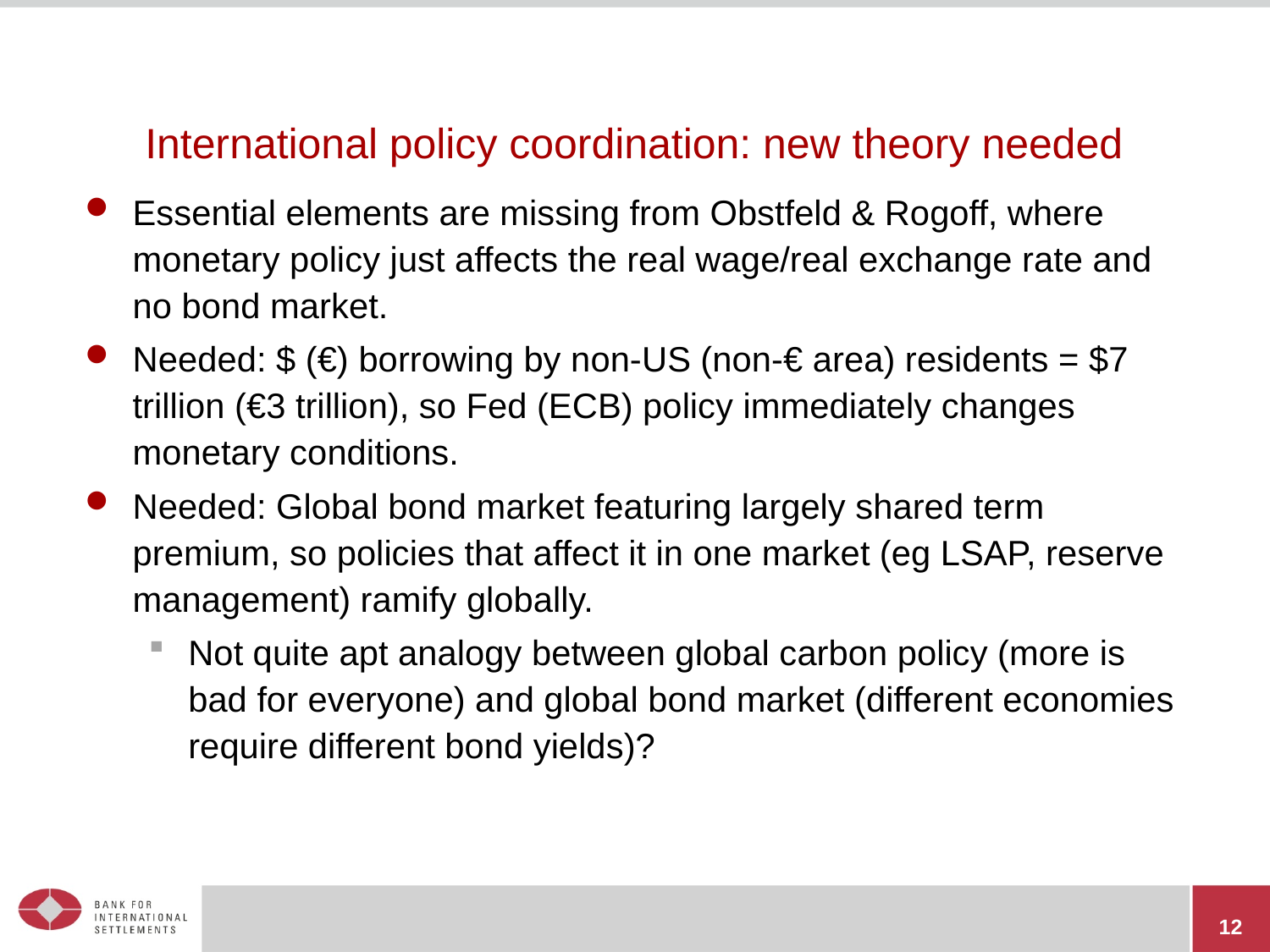

# International policy coordination: new theory needed
Essential elements are missing from Obstfeld & Rogoff, where monetary policy just affects the real wage/real exchange rate and no bond market.
Needed: $ (€) borrowing by non-US (non-€ area) residents = $7 trillion (€3 trillion), so Fed (ECB) policy immediately changes monetary conditions.
Needed: Global bond market featuring largely shared term premium, so policies that affect it in one market (eg LSAP, reserve management) ramify globally.
Not quite apt analogy between global carbon policy (more is bad for everyone) and global bond market (different economies require different bond yields)?
12